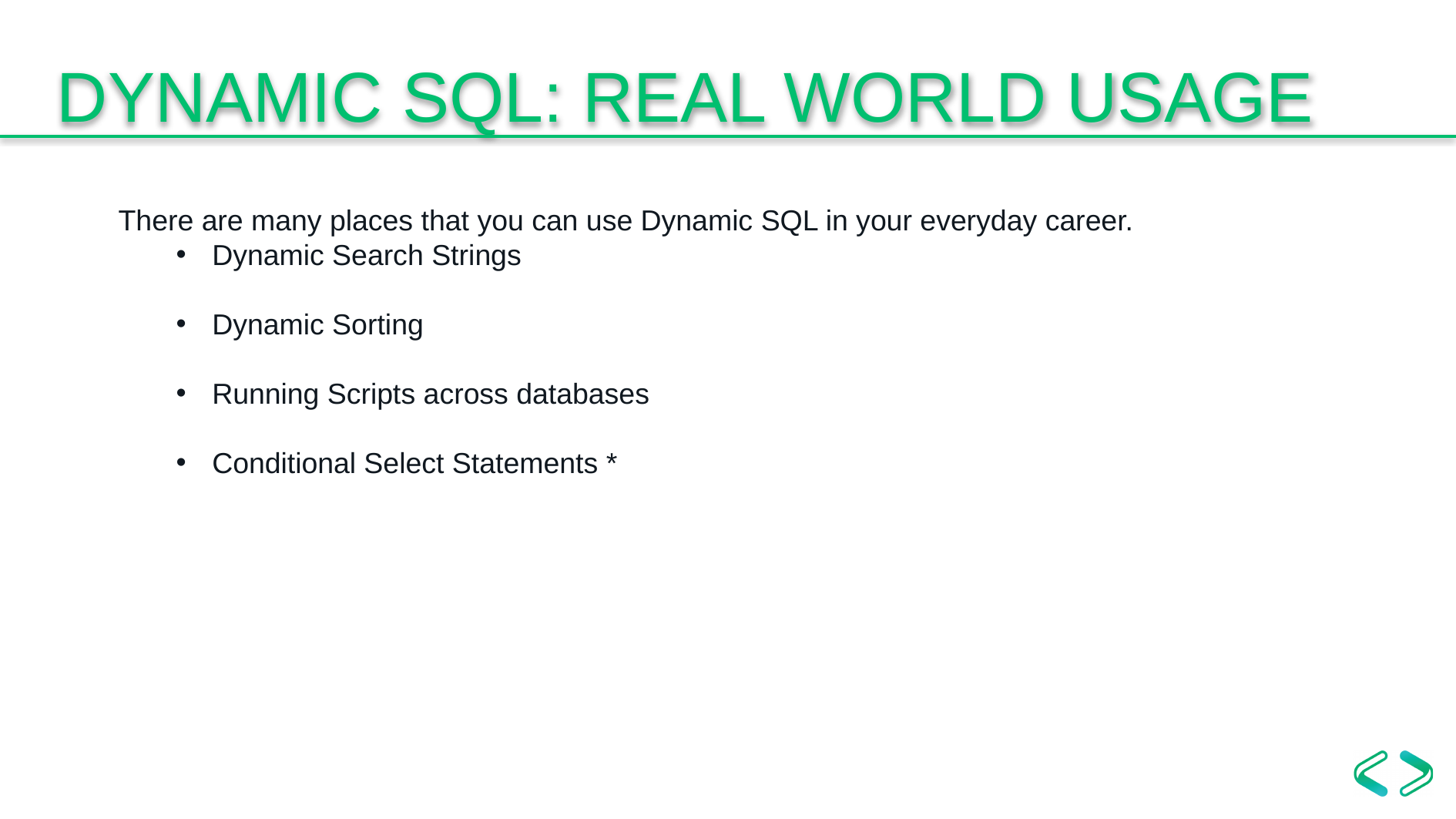

DYNAMIC SQL: REAL WORLD USAGE
There are many places that you can use Dynamic SQL in your everyday career.
Dynamic Search Strings

Dynamic Sorting

Running Scripts across databases

Conditional Select Statements *